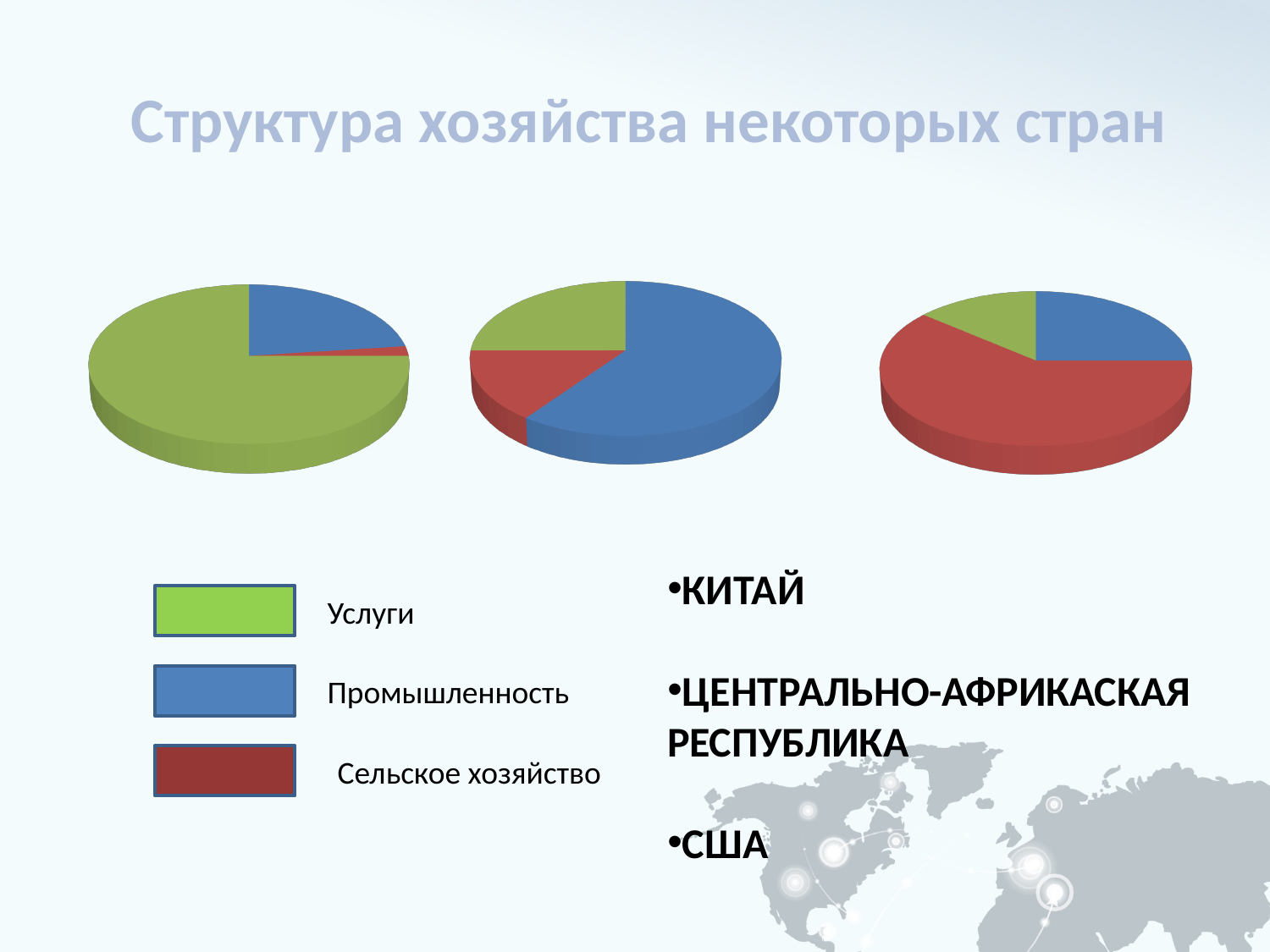

# Структура хозяйства некоторых стран

[unsupported chart]

[unsupported chart]

[unsupported chart]

КИТАЙ

ЦЕНТРАЛЬНО-АФРИКАСКАЯ РЕСПУБЛИКА

США

Услуги

Промышленность

Сельское хозяйство